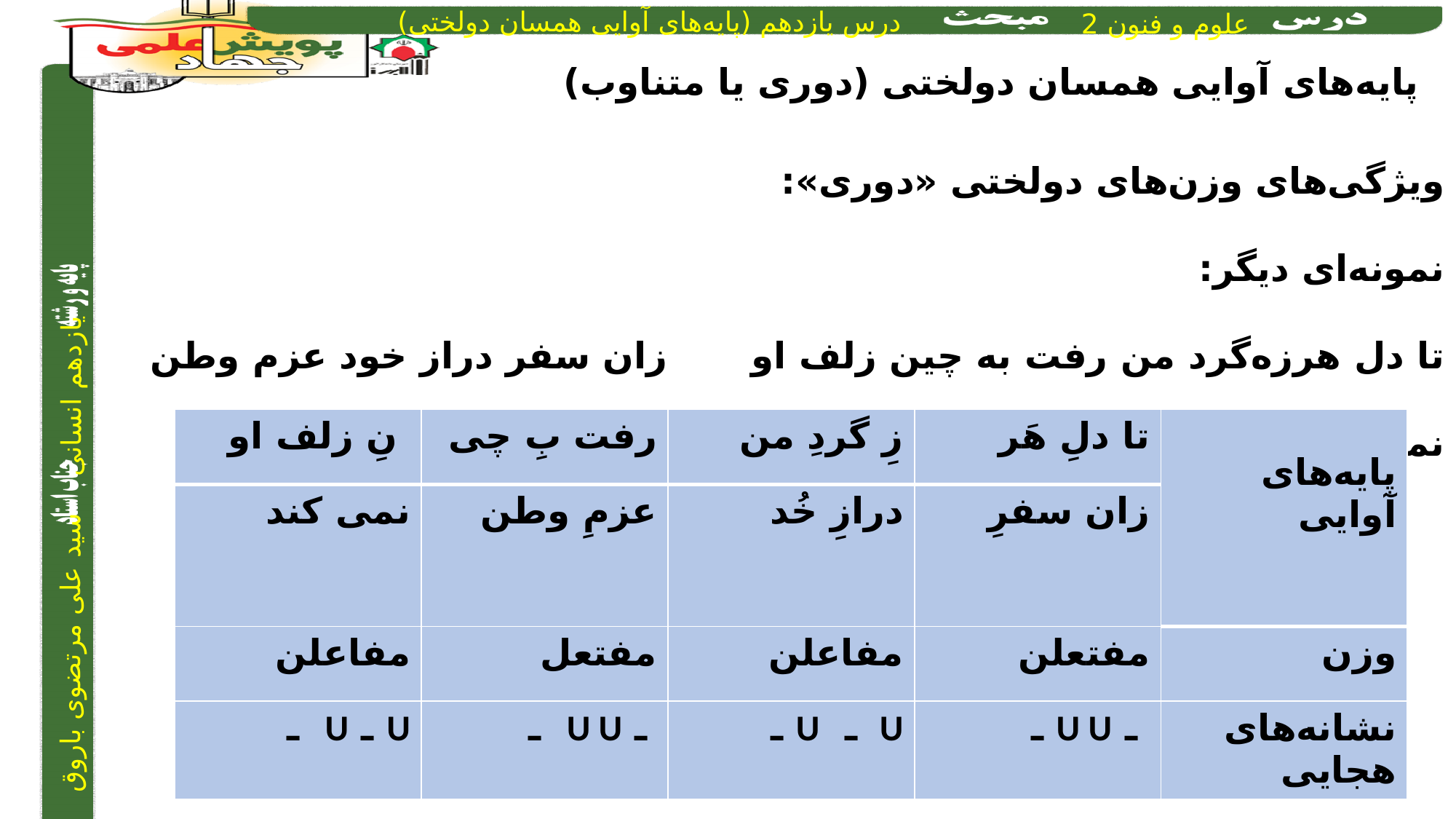

پایه‌های آوایی همسان دولختی (دوری یا متناوب)
ویژگی‌های وزن‌های دولختی «دوری»:
نمونه‌ای دیگر:
تا دل هرزه‌گرد من رفت به چین زلف او		 زان سفر دراز خود عزم وطن نمی‌کند	حافظ

| نِ زلف او | رفت بِ چی | زِ گردِ من | تا دلِ هَر | پایه‌های آوایی |
| --- | --- | --- | --- | --- |
| نمی کند | عزمِ وطن | درازِ خُد | زان سفرِ |  |
| مفاعلن | مفتعل | مفاعلن | مفتعلن | وزن |
| U ـ U ـ | ـ U U ـ | U ـ U ـ | ـ U U ـ | نشانه‌های هجایی |